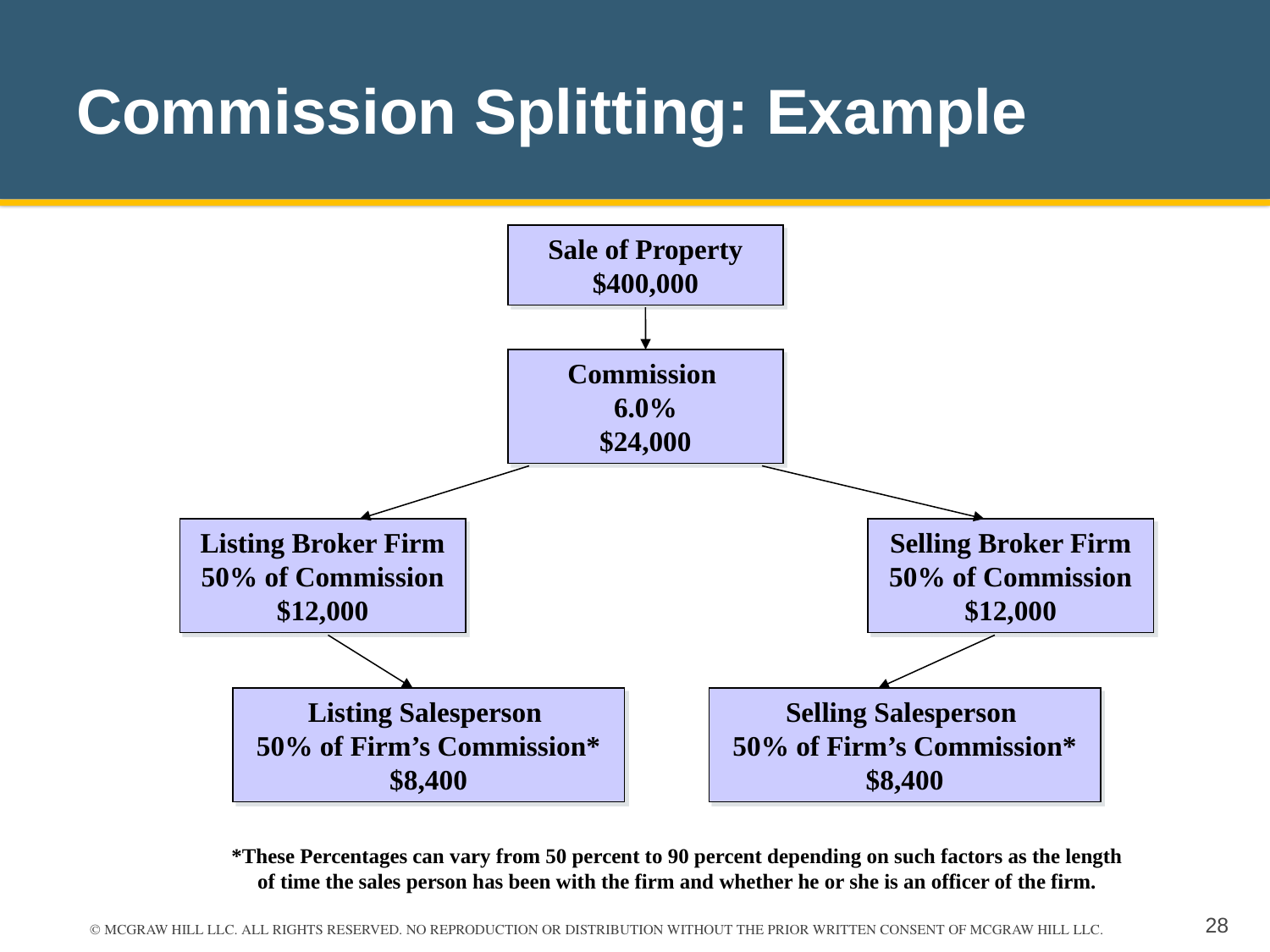

# Commission Splitting: Example
Sale of Property $400,000

Commission
6.0%
$24,000

Listing Broker Firm 50% of Commission $12,000
Selling Broker Firm 50% of Commission $12,000

Listing Salesperson
50% of Firm’s Commission* $8,400
Selling Salesperson
50% of Firm’s Commission* $8,400
*These Percentages can vary from 50 percent to 90 percent depending on such factors as the length of time the sales person has been with the firm and whether he or she is an officer of the firm.
© MCGRAW HILL LLC. ALL RIGHTS RESERVED. NO REPRODUCTION OR DISTRIBUTION WITHOUT THE PRIOR WRITTEN CONSENT OF MCGRAW HILL LLC.
28